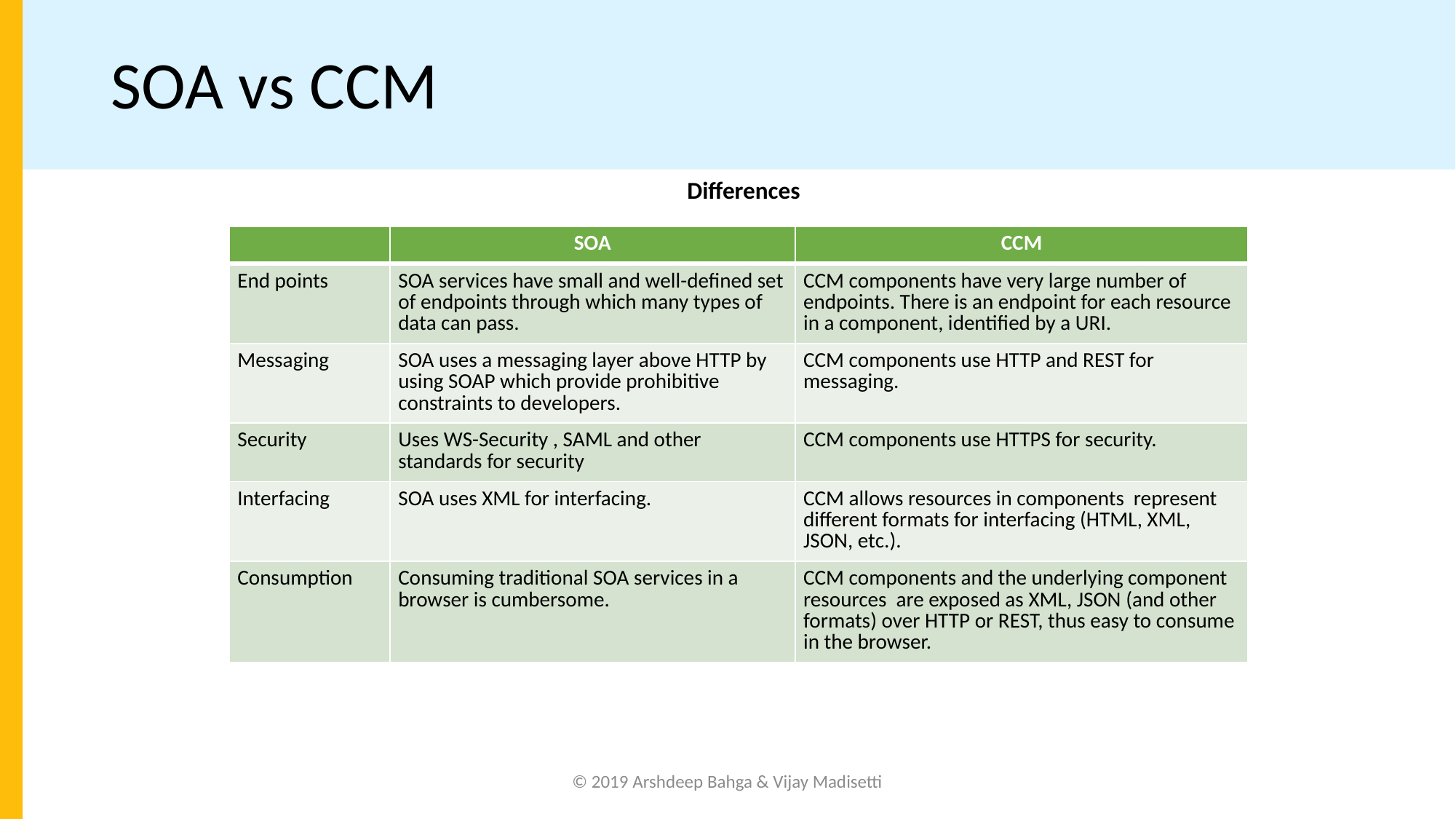

# SOA vs CCM
Differences
|  | SOA | CCM |
| --- | --- | --- |
| End points | SOA services have small and well-defined set of endpoints through which many types of data can pass. | CCM components have very large number of endpoints. There is an endpoint for each resource in a component, identified by a URI. |
| Messaging | SOA uses a messaging layer above HTTP by using SOAP which provide prohibitive constraints to developers. | CCM components use HTTP and REST for messaging. |
| Security | Uses WS-Security , SAML and other standards for security | CCM components use HTTPS for security. |
| Interfacing | SOA uses XML for interfacing. | CCM allows resources in components represent different formats for interfacing (HTML, XML, JSON, etc.). |
| Consumption | Consuming traditional SOA services in a browser is cumbersome. | CCM components and the underlying component resources are exposed as XML, JSON (and other formats) over HTTP or REST, thus easy to consume in the browser. |
© 2019 Arshdeep Bahga & Vijay Madisetti